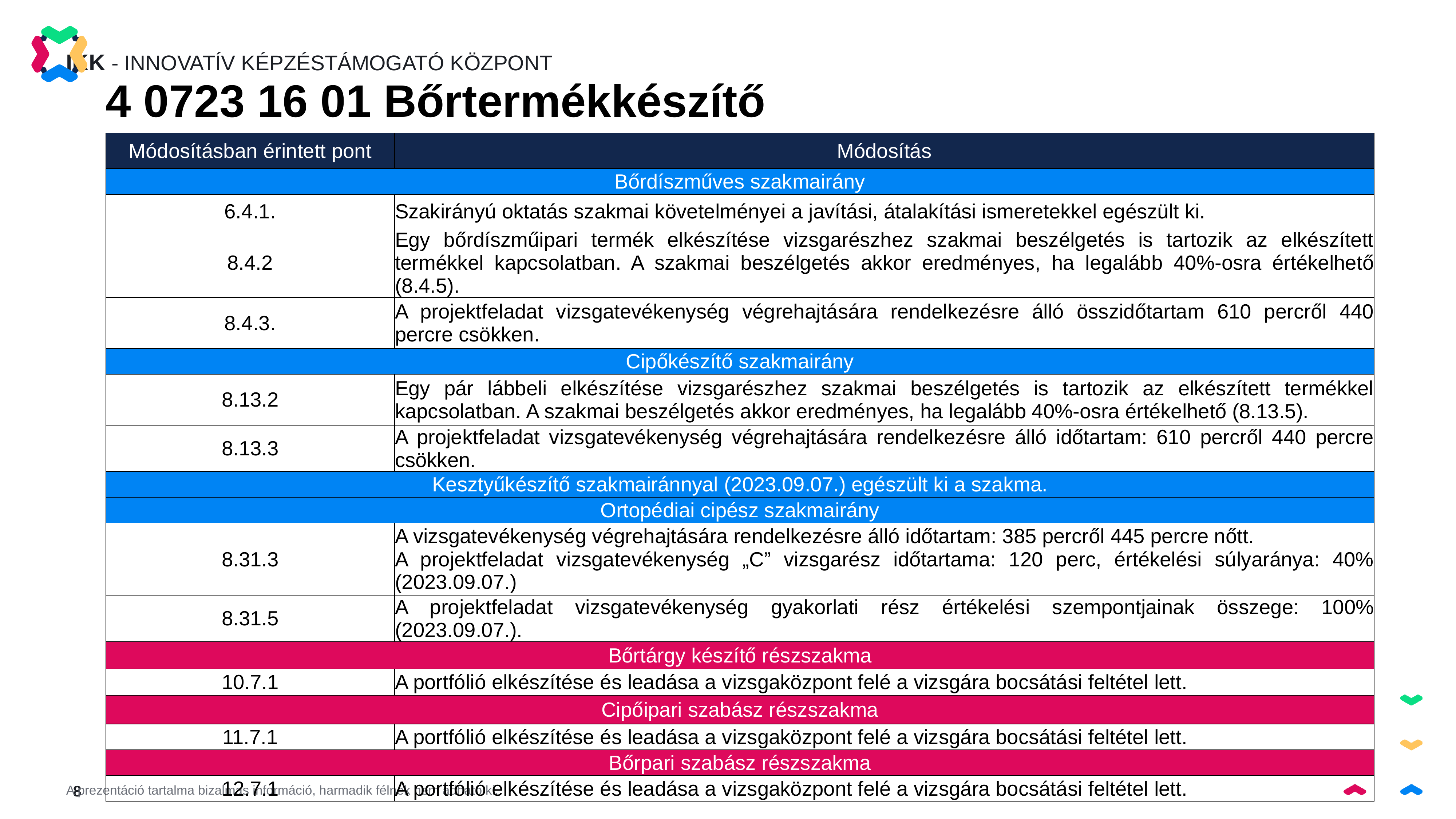

4 0723 16 01 Bőrtermékkészítő
| Módosításban érintett pont | Módosítás |
| --- | --- |
| Bőrdíszműves szakmairány |  |
| 6.4.1. | Szakirányú oktatás szakmai követelményei a javítási, átalakítási ismeretekkel egészült ki. |
| 8.4.2 | Egy bőrdíszműipari termék elkészítése vizsgarészhez szakmai beszélgetés is tartozik az elkészített termékkel kapcsolatban. A szakmai beszélgetés akkor eredményes, ha legalább 40%-osra értékelhető (8.4.5). |
| 8.4.3. | A projektfeladat vizsgatevékenység végrehajtására rendelkezésre álló összidőtartam 610 percről 440 percre csökken. |
| Cipőkészítő szakmairány |  |
| 8.13.2 | Egy pár lábbeli elkészítése vizsgarészhez szakmai beszélgetés is tartozik az elkészített termékkel kapcsolatban. A szakmai beszélgetés akkor eredményes, ha legalább 40%-osra értékelhető (8.13.5). |
| 8.13.3 | A projektfeladat vizsgatevékenység végrehajtására rendelkezésre álló időtartam: 610 percről 440 percre csökken. |
| Kesztyűkészítő szakmairánnyal (2023.09.07.) egészült ki a szakma. |  |
| Ortopédiai cipész szakmairány |  |
| 8.31.3 | A vizsgatevékenység végrehajtására rendelkezésre álló időtartam: 385 percről 445 percre nőtt. A projektfeladat vizsgatevékenység „C” vizsgarész időtartama: 120 perc, értékelési súlyaránya: 40% (2023.09.07.) |
| 8.31.5 | A projektfeladat vizsgatevékenység gyakorlati rész értékelési szempontjainak összege: 100% (2023.09.07.). |
| Bőrtárgy készítő részszakma |  |
| 10.7.1 | A portfólió elkészítése és leadása a vizsgaközpont felé a vizsgára bocsátási feltétel lett. |
| Cipőipari szabász részszakma |  |
| 11.7.1 | A portfólió elkészítése és leadása a vizsgaközpont felé a vizsgára bocsátási feltétel lett. |
| Bőrpari szabász részszakma |  |
| 12.7.1 | A portfólió elkészítése és leadása a vizsgaközpont felé a vizsgára bocsátási feltétel lett. |